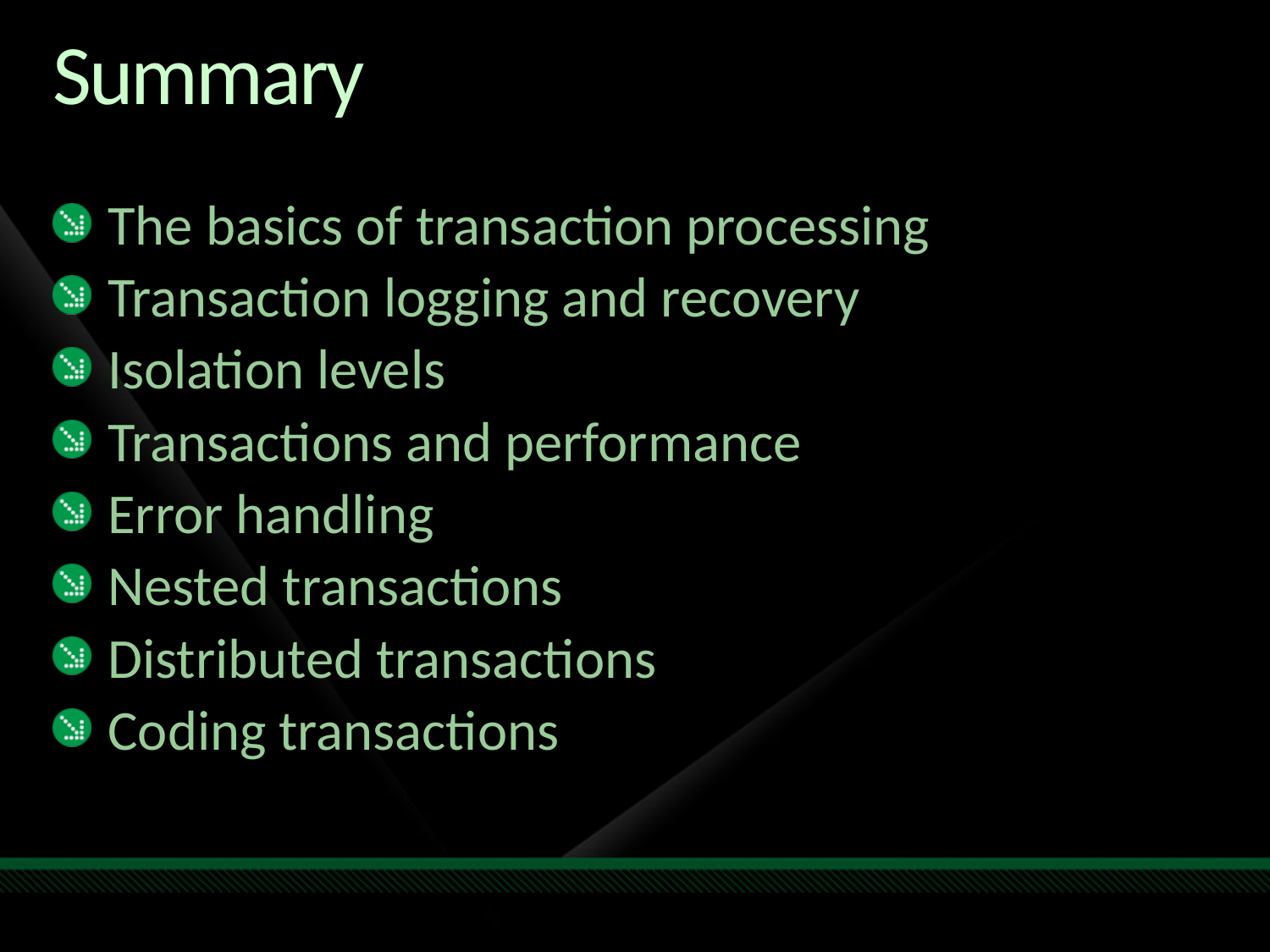

# Summary
The basics of transaction processing
Transaction logging and recovery
Isolation levels
Transactions and performance
Error handling
Nested transactions
Distributed transactions
Coding transactions